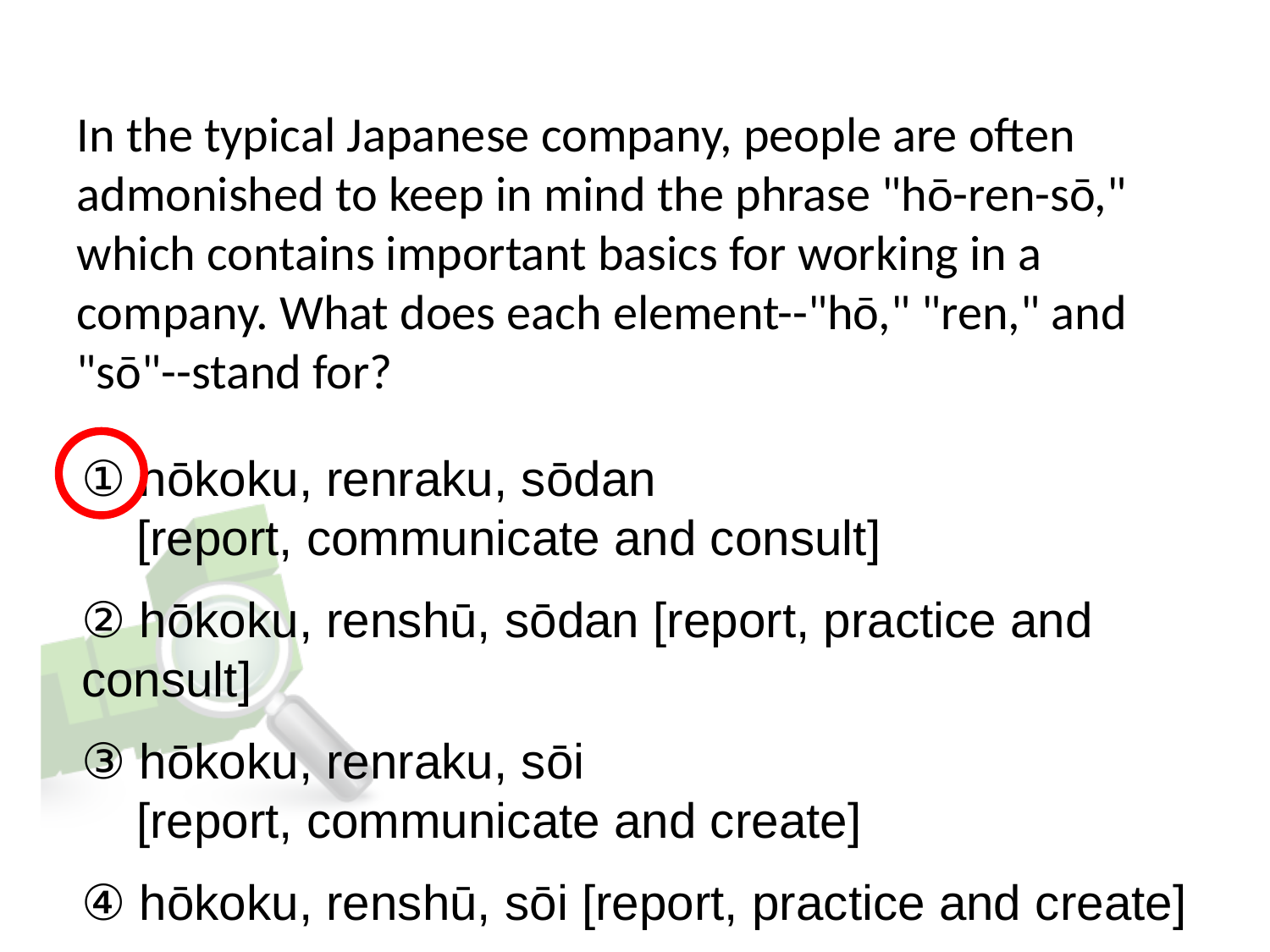

# In the typical Japanese company, people are often admonished to keep in mind the phrase "hō-ren-sō," which contains important basics for working in a company. What does each element--"hō," "ren," and "sō"--stand for?

① hōkoku, renraku, sōdan 
    [report, communicate and consult]
② hōkoku, renshū, sōdan [report, practice and consult]
③ hōkoku, renraku, sōi
    [report, communicate and create]
④ hōkoku, renshū, sōi [report, practice and create]